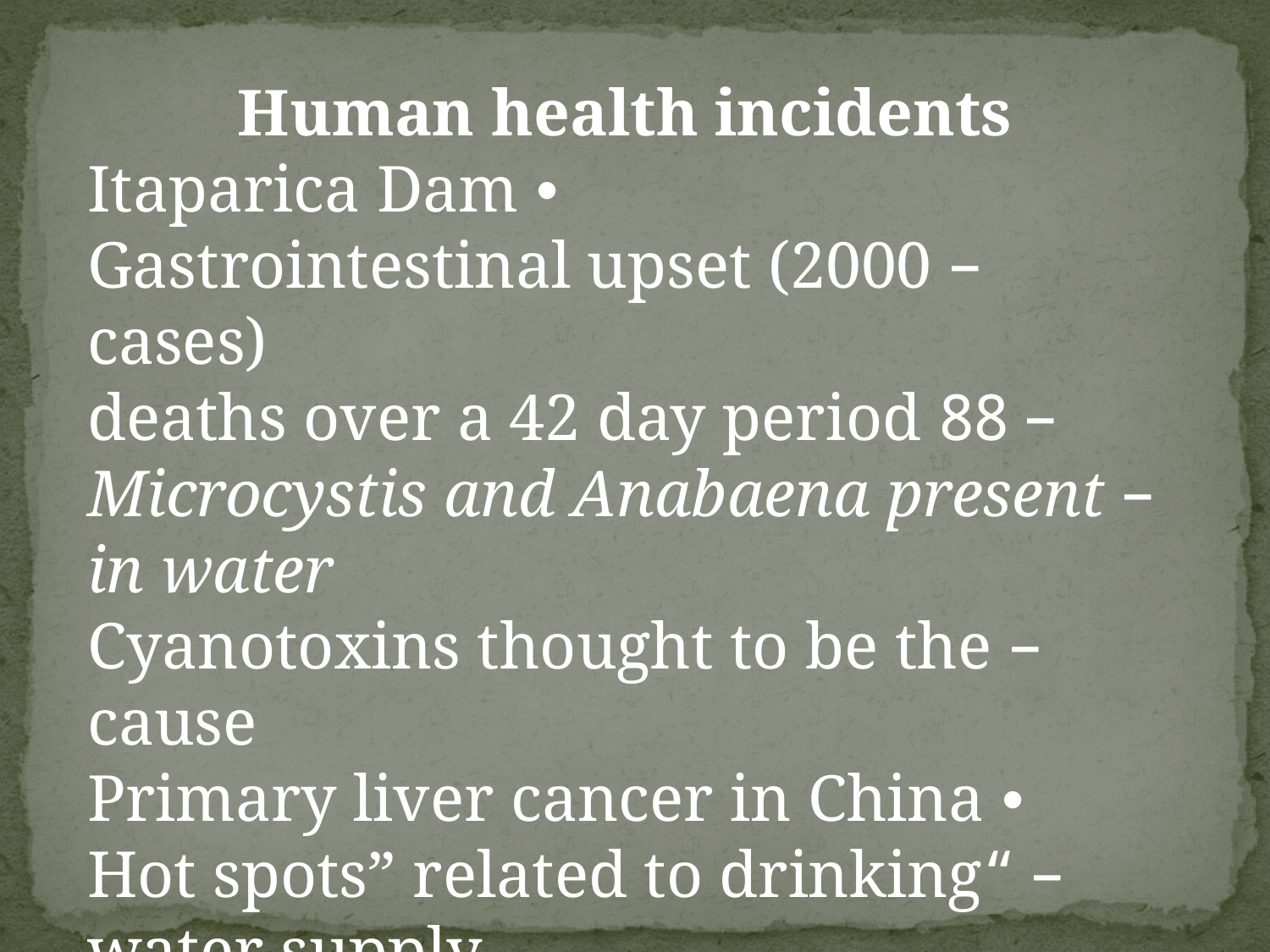

Human health incidents
• Itaparica Dam
– Gastrointestinal upset (2000 cases)
– 88 deaths over a 42 day period
– Microcystis and Anabaena present in water
– Cyanotoxins thought to be the cause
• Primary liver cancer in China
– “Hot spots” related to drinking water supply
– Surface vs. well water